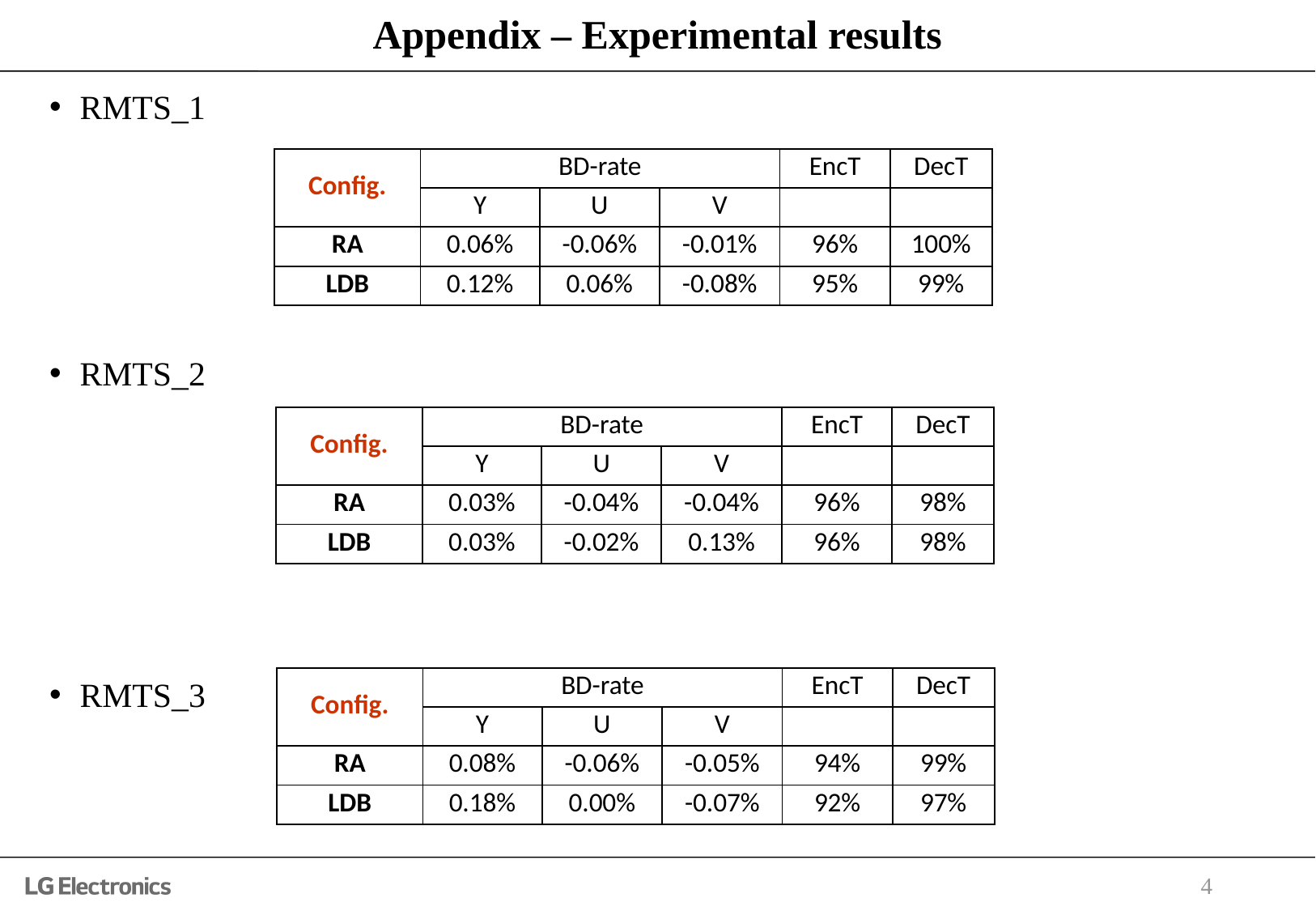

# Appendix – Experimental results
RMTS_1

RMTS_2

RMTS_3

| Config. | BD-rate |  |  | EncT | DecT |
| --- | --- | --- | --- | --- | --- |
|  | Y | U | V |  |  |
| RA | 0.06% | -0.06% | -0.01% | 96% | 100% |
| LDB | 0.12% | 0.06% | -0.08% | 95% | 99% |
| Config. | BD-rate |  |  | EncT | DecT |
| --- | --- | --- | --- | --- | --- |
|  | Y | U | V |  |  |
| RA | 0.03% | -0.04% | -0.04% | 96% | 98% |
| LDB | 0.03% | -0.02% | 0.13% | 96% | 98% |
| Config. | BD-rate |  |  | EncT | DecT |
| --- | --- | --- | --- | --- | --- |
|  | Y | U | V |  |  |
| RA | 0.08% | -0.06% | -0.05% | 94% | 99% |
| LDB | 0.18% | 0.00% | -0.07% | 92% | 97% |
4